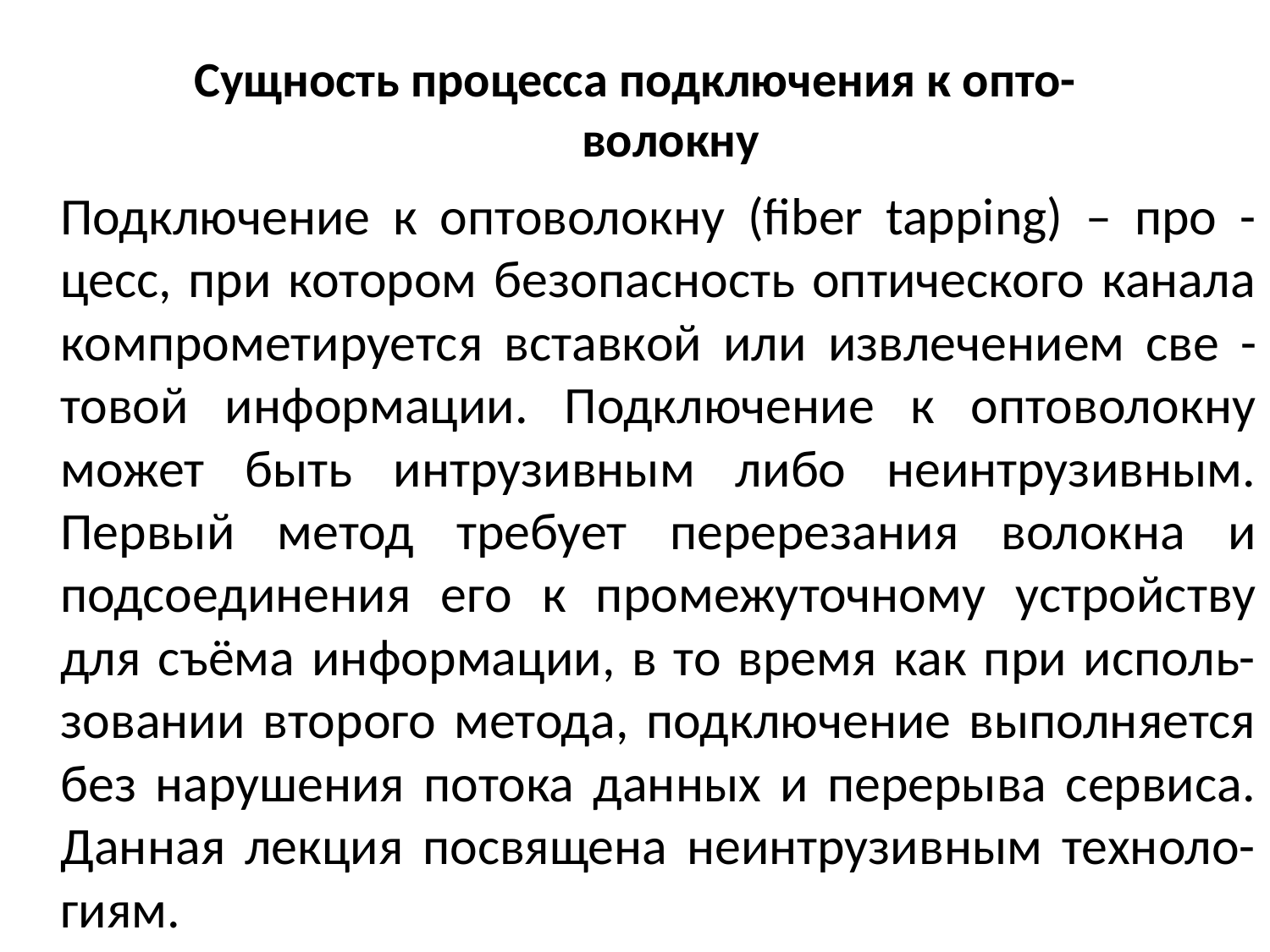

# Сущность процесса подключения к опто- волокну
	Подключение к оптоволокну (fiber tapping) – про -цесс, при котором безопасность оптического канала компрометируется вставкой или извлечением све -товой информации. Подключение к оптоволокну может быть интрузивным либо неинтрузивным. Первый метод требует перерезания волокна и подсоединения его к промежуточному устройству для съёма информации, в то время как при исполь-зовании второго метода, подключение выполняется без нарушения потока данных и перерыва сервиса. Данная лекция посвящена неинтрузивным техноло- гиям.